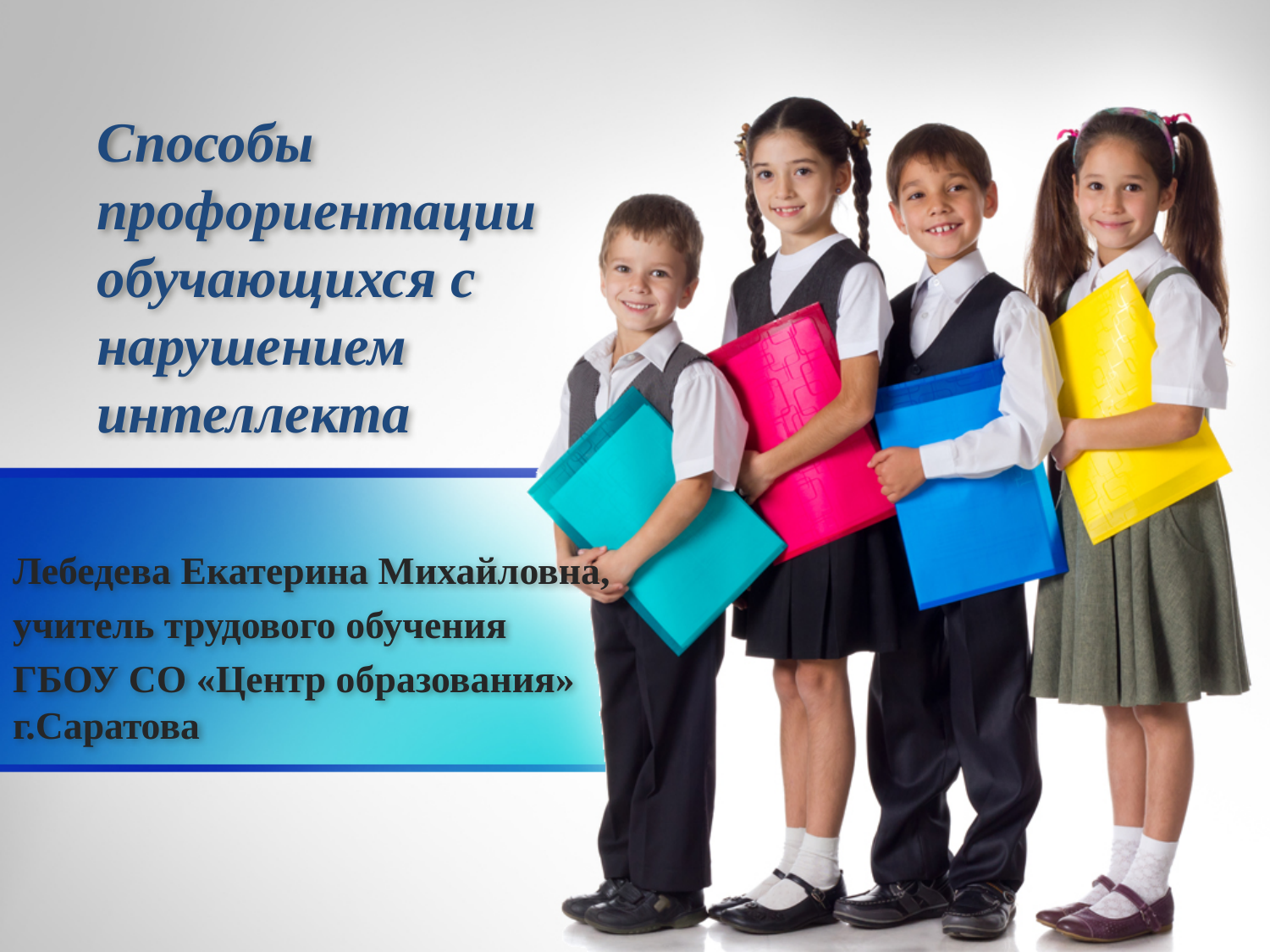

# Способы профориентации обучающихся с нарушением интеллекта
Лебедева Екатерина Михайловна,
учитель трудового обучения
ГБОУ СО «Центр образования» г.Саратова